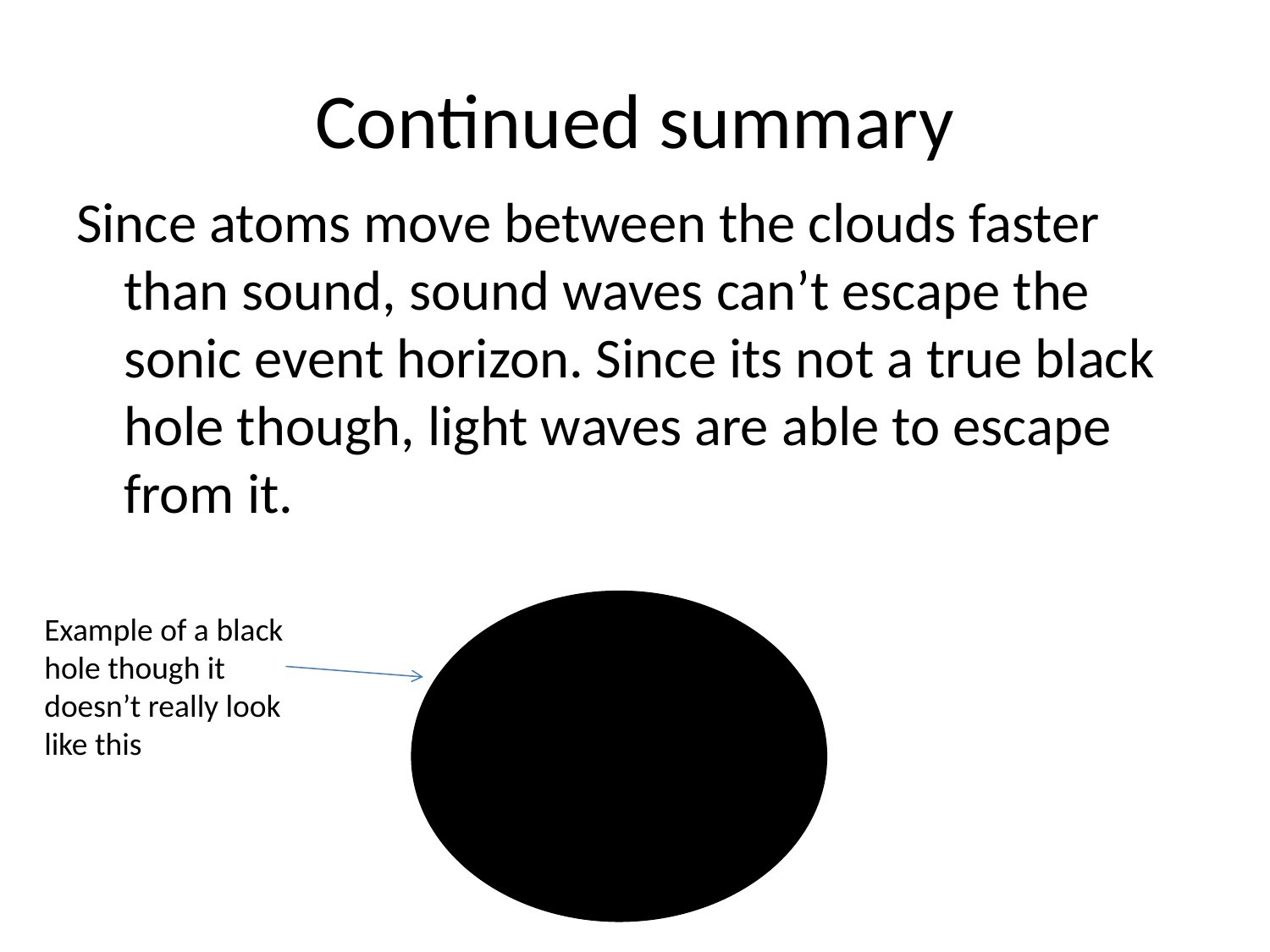

# Continued summary
Since atoms move between the clouds faster than sound, sound waves can’t escape the sonic event horizon. Since its not a true black hole though, light waves are able to escape from it.

Example of a black hole though it doesn’t really look like this